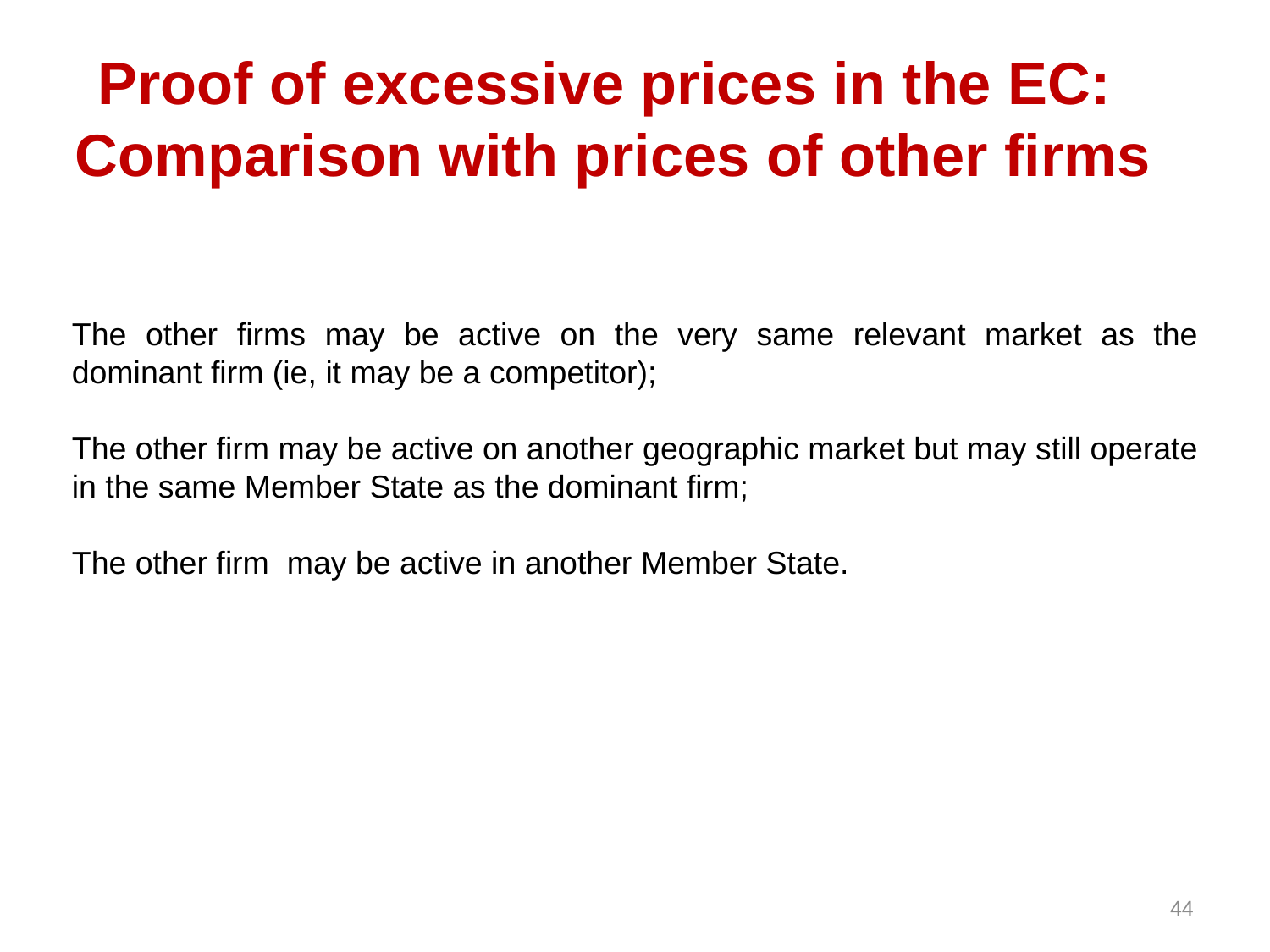

# Proof of excessive prices in the EC: Comparison with prices of other firms
The other firms may be active on the very same relevant market as the dominant firm (ie, it may be a competitor);

The other firm may be active on another geographic market but may still operate in the same Member State as the dominant firm;

The other firm  may be active in another Member State.

44